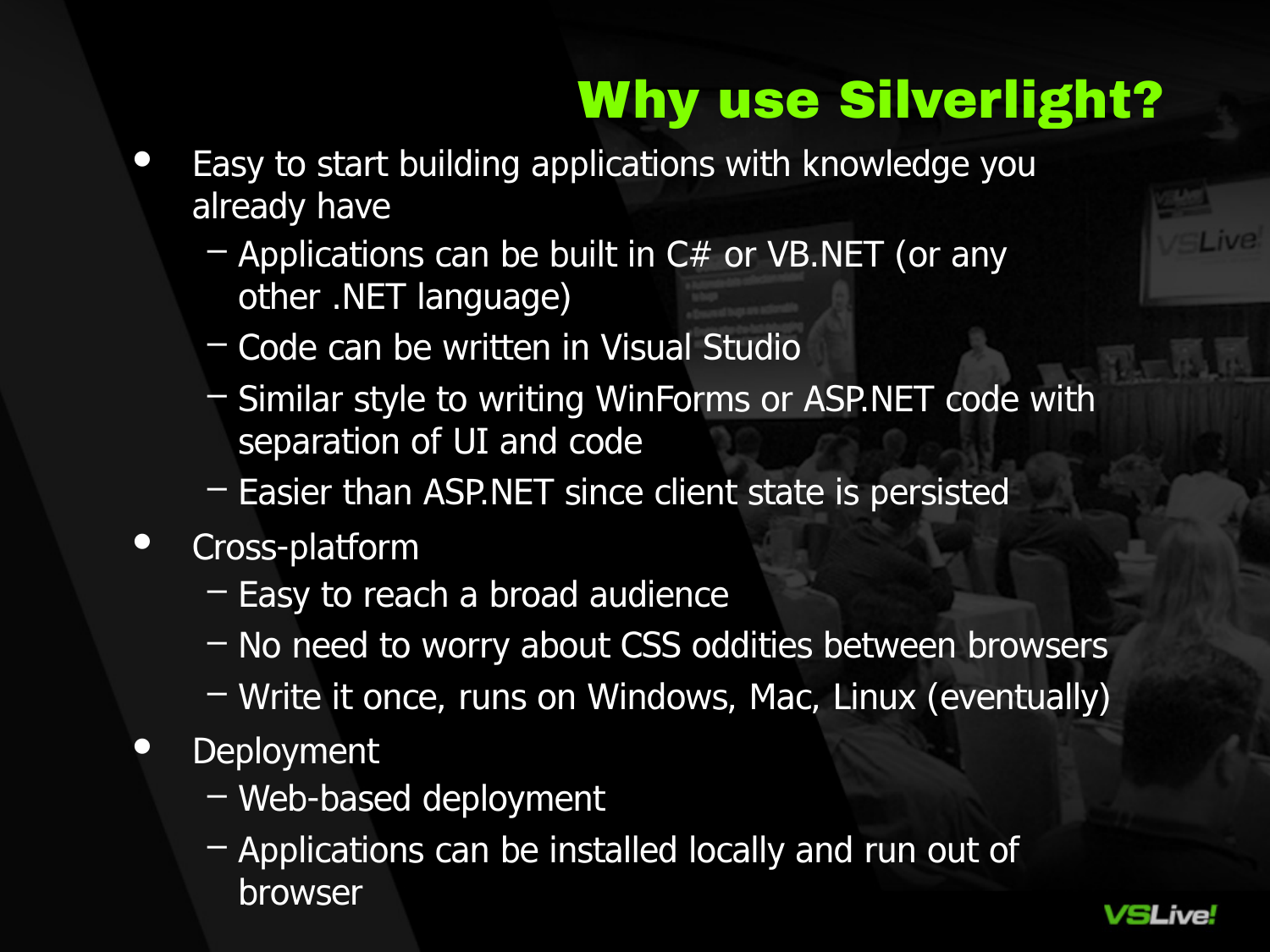

# Why use Silverlight?
Easy to start building applications with knowledge you already have
Applications can be built in C# or VB.NET (or any other .NET language)
Code can be written in Visual Studio
Similar style to writing WinForms or ASP.NET code with separation of UI and code
Easier than ASP.NET since client state is persisted
Cross-platform
Easy to reach a broad audience
No need to worry about CSS oddities between browsers
Write it once, runs on Windows, Mac, Linux (eventually)
Deployment
Web-based deployment
Applications can be installed locally and run out of browser